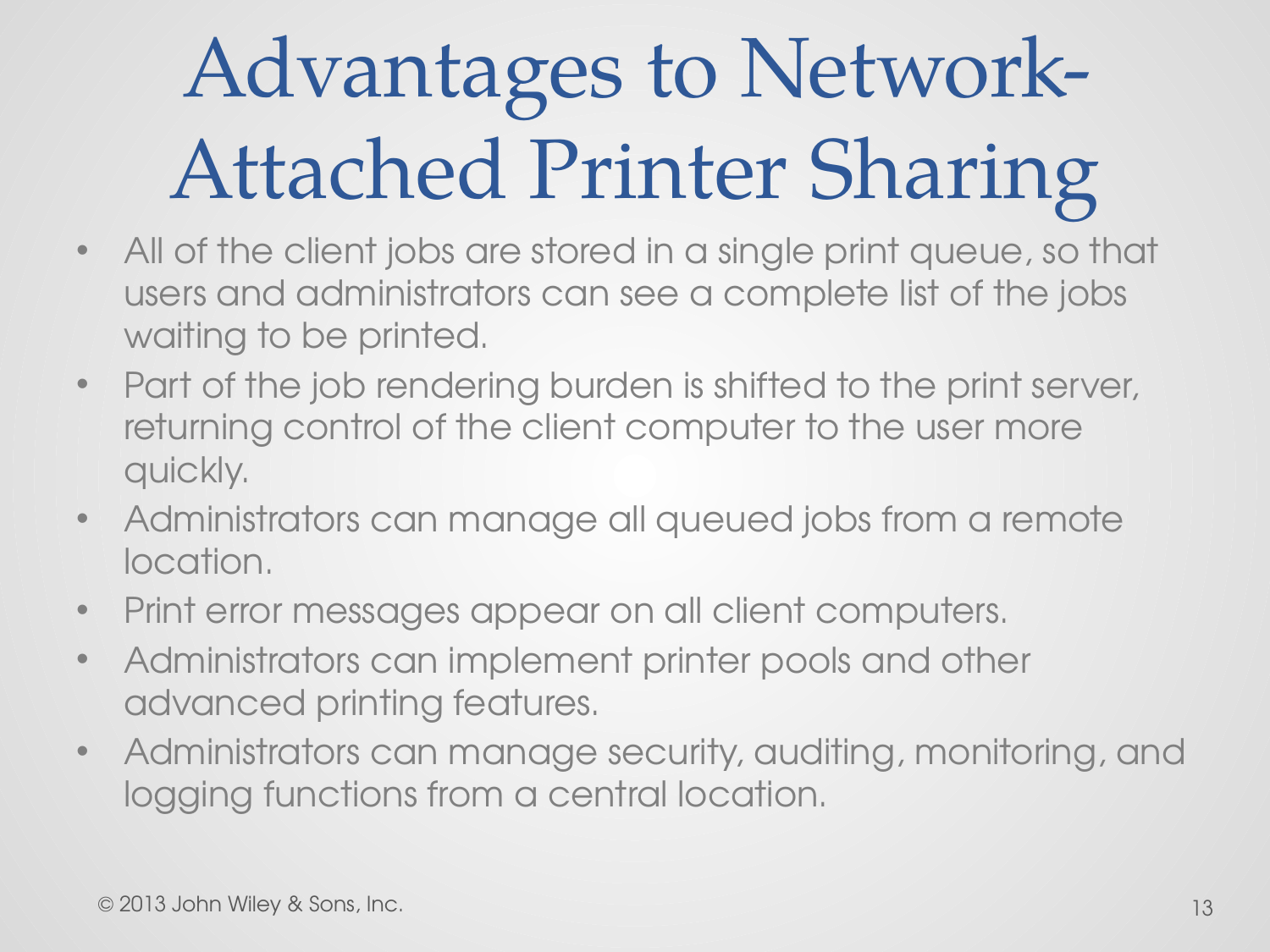

# Advantages to Network-Attached Printer Sharing
All of the client jobs are stored in a single print queue, so that users and administrators can see a complete list of the jobs waiting to be printed.
Part of the job rendering burden is shifted to the print server, returning control of the client computer to the user more quickly.
Administrators can manage all queued jobs from a remote location.
Print error messages appear on all client computers.
Administrators can implement printer pools and other advanced printing features.
Administrators can manage security, auditing, monitoring, and logging functions from a central location.
© 2013 John Wiley & Sons, Inc.
13